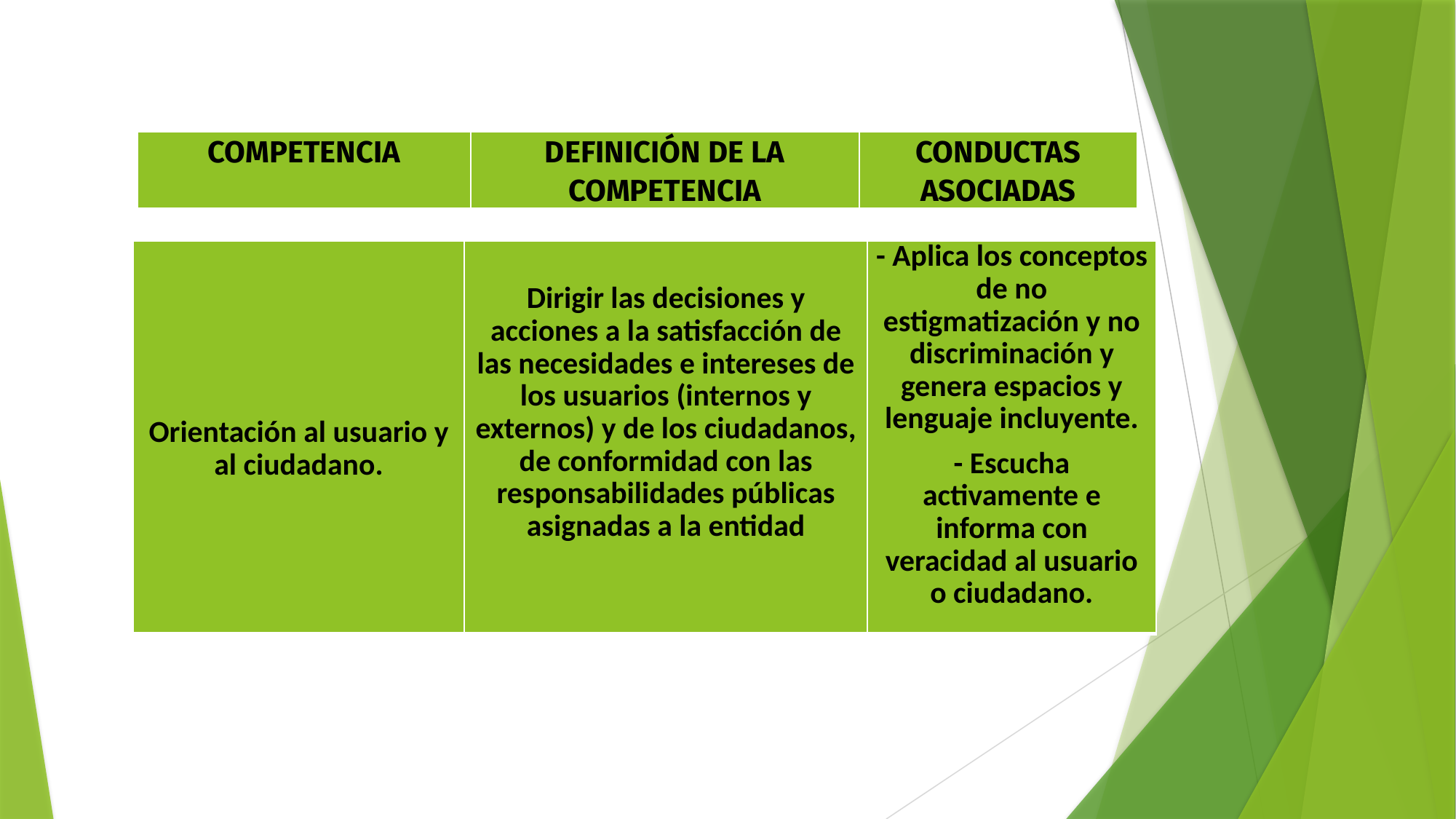

#
| COMPETENCIA | DEFINICIÓN DE LA COMPETENCIA | CONDUCTAS ASOCIADAS |
| --- | --- | --- |
| Orientación al usuario y al ciudadano. | Dirigir las decisiones y acciones a la satisfacción de las necesidades e intereses de los usuarios (internos y externos) y de los ciudadanos, de conformidad con las responsabilidades públicas asignadas a la entidad | - Aplica los conceptos de no estigmatización y no discriminación y genera espacios y lenguaje incluyente. - Escucha activamente e informa con veracidad al usuario o ciudadano. |
| --- | --- | --- |